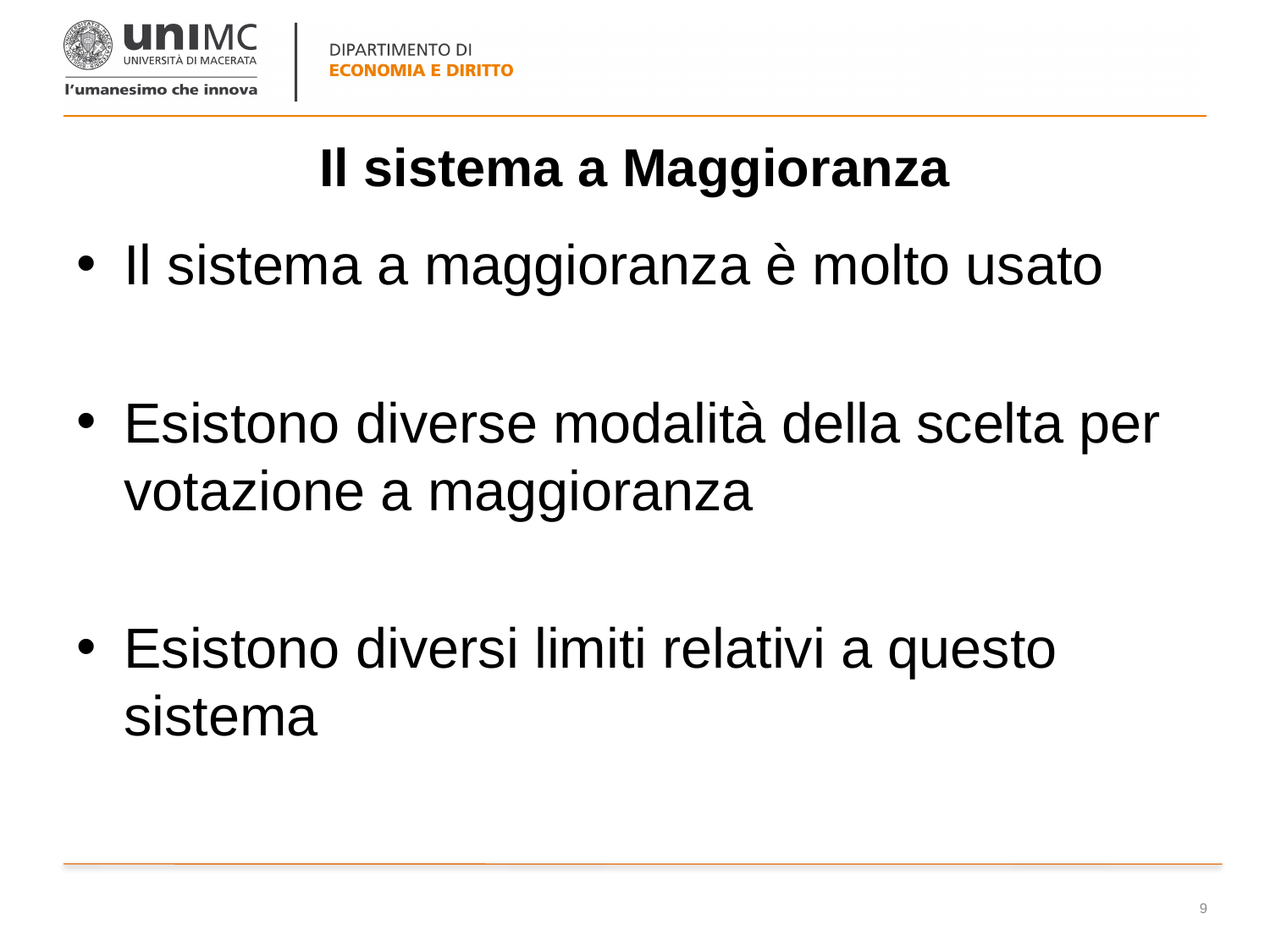

# Il sistema a Maggioranza
Il sistema a maggioranza è molto usato

Esistono diverse modalità della scelta per votazione a maggioranza

Esistono diversi limiti relativi a questo sistema
9